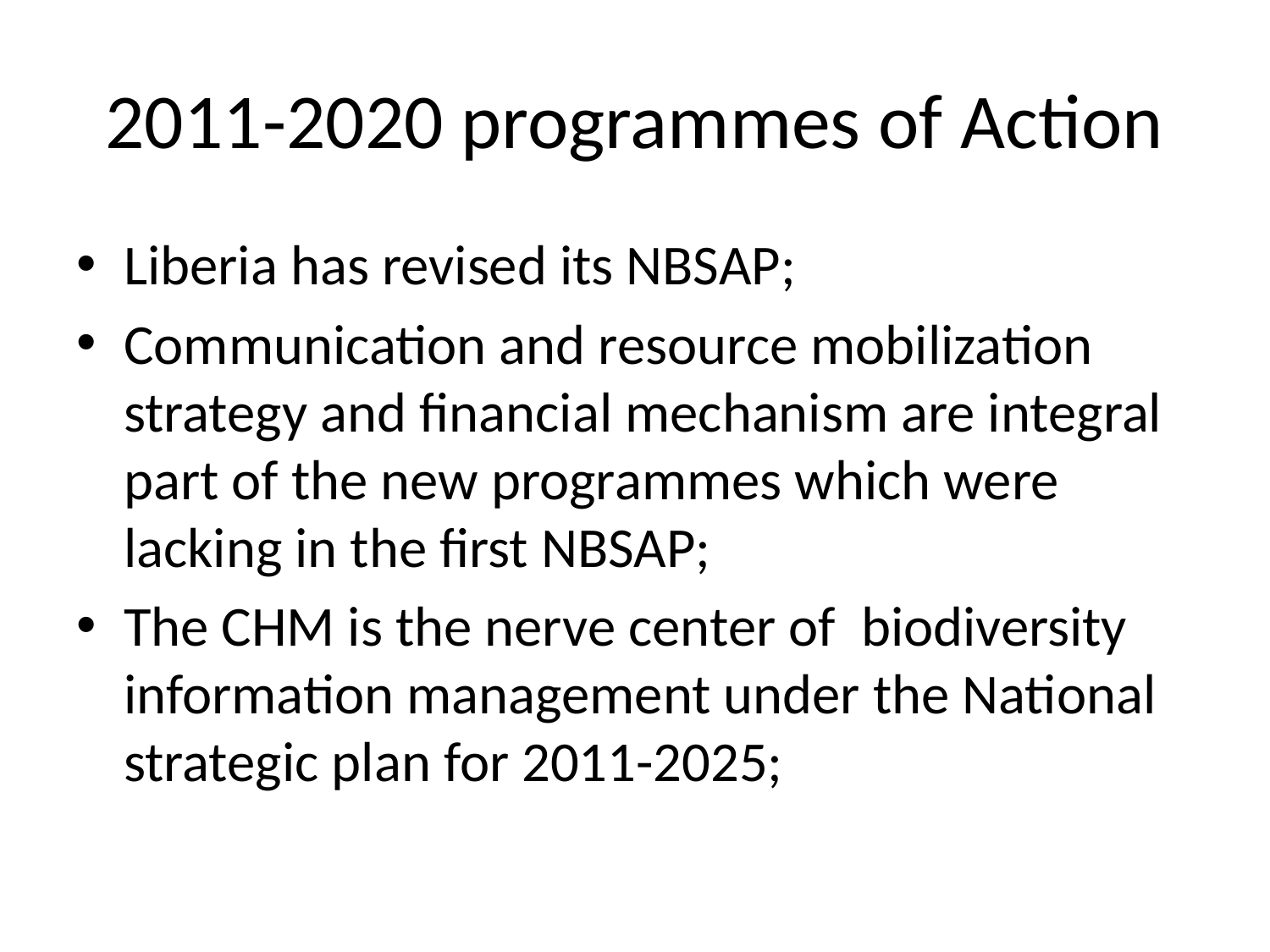

# 2011-2020 programmes of Action
Liberia has revised its NBSAP;
Communication and resource mobilization strategy and financial mechanism are integral part of the new programmes which were lacking in the first NBSAP;
The CHM is the nerve center of  biodiversity information management under the National strategic plan for 2011-2025;